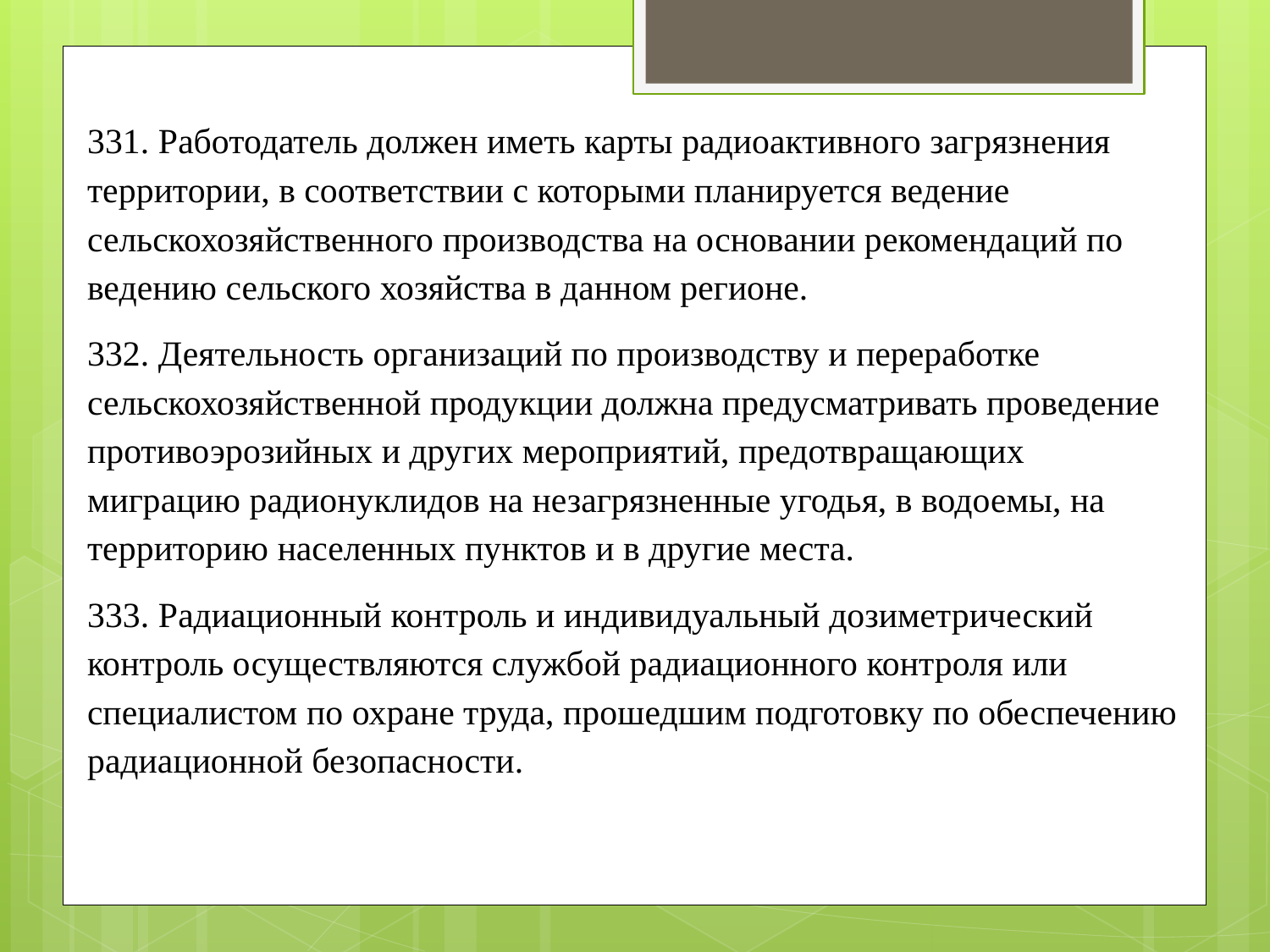

331. Работодатель должен иметь карты радиоактивного загрязнения территории, в соответствии с которыми планируется ведение сельскохозяйственного производства на основании рекомендаций по ведению сельского хозяйства в данном регионе.
332. Деятельность организаций по производству и переработке сельскохозяйственной продукции должна предусматривать проведение противоэрозийных и других мероприятий, предотвращающих миграцию радионуклидов на незагрязненные угодья, в водоемы, на территорию населенных пунктов и в другие места.
333. Радиационный контроль и индивидуальный дозиметрический контроль осуществляются службой радиационного контроля или специалистом по охране труда, прошедшим подготовку по обеспечению радиационной безопасности.